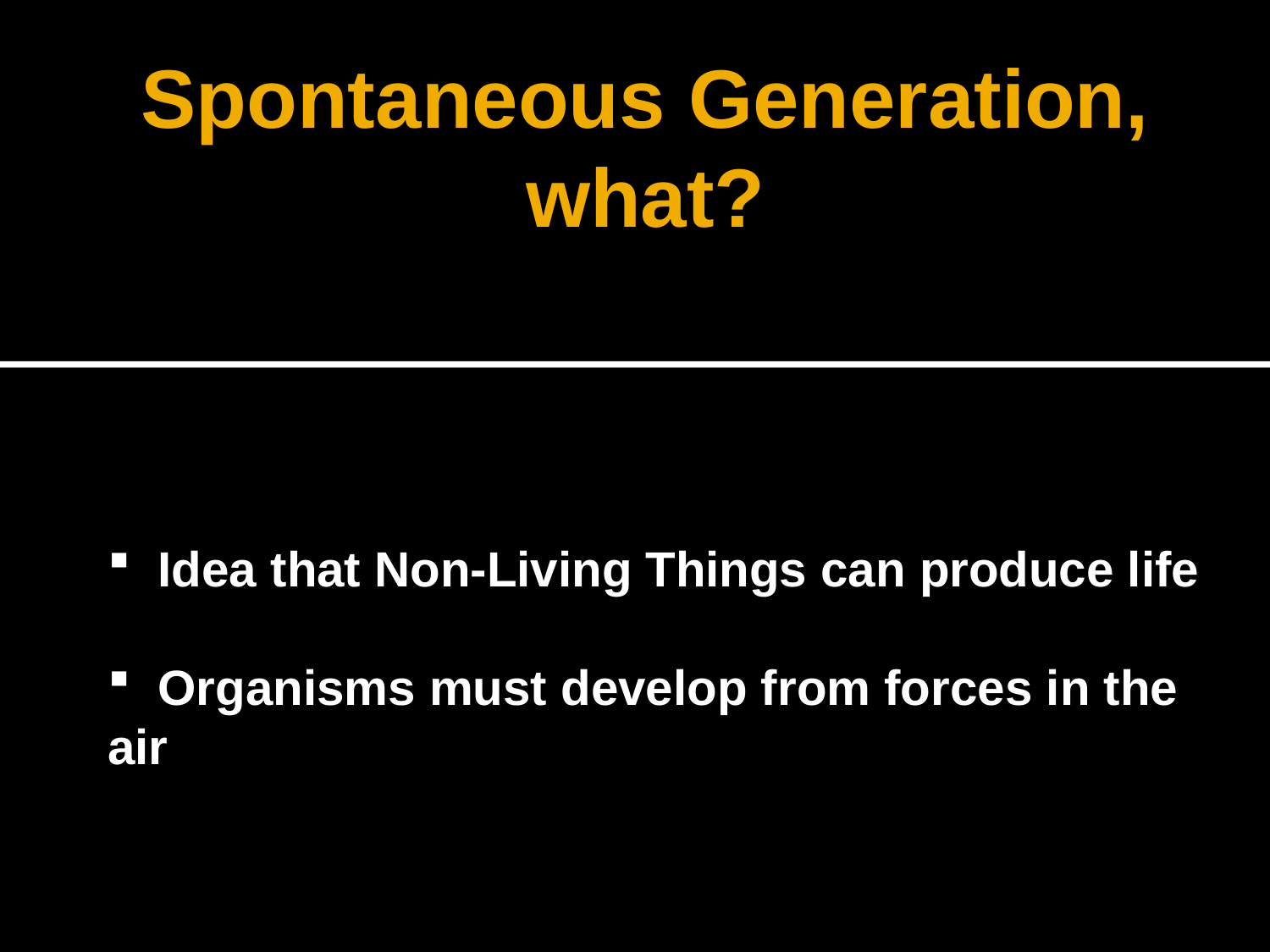

# Spontaneous Generation, what?

  Idea that Non-Living Things can produce life

  Organisms must develop from forces in the air